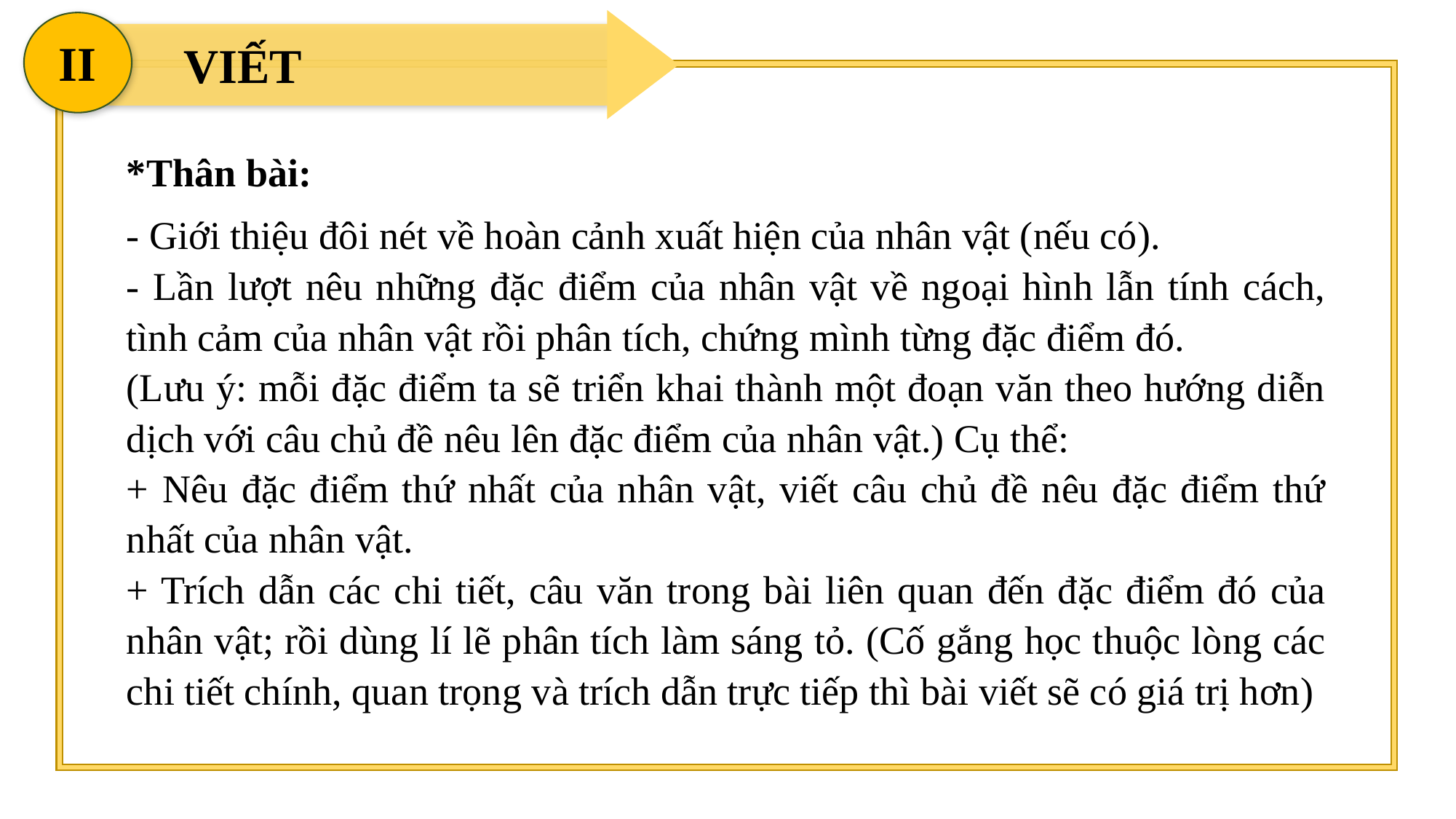

II
VIẾT

*Thân bài:
- Giới thiệu đôi nét về hoàn cảnh xuất hiện của nhân vật (nếu có).
- Lần lượt nêu những đặc điểm của nhân vật về ngoại hình lẫn tính cách, tình cảm của nhân vật rồi phân tích, chứng mình từng đặc điểm đó.
(Lưu ý: mỗi đặc điểm ta sẽ triển khai thành một đoạn văn theo hướng diễn dịch với câu chủ đề nêu lên đặc điểm của nhân vật.) Cụ thể:
+ Nêu đặc điểm thứ nhất của nhân vật, viết câu chủ đề nêu đặc điểm thứ nhất của nhân vật.
+ Trích dẫn các chi tiết, câu văn trong bài liên quan đến đặc điểm đó của nhân vật; rồi dùng lí lẽ phân tích làm sáng tỏ. (Cố gắng học thuộc lòng các chi tiết chính, quan trọng và trích dẫn trực tiếp thì bài viết sẽ có giá trị hơn)